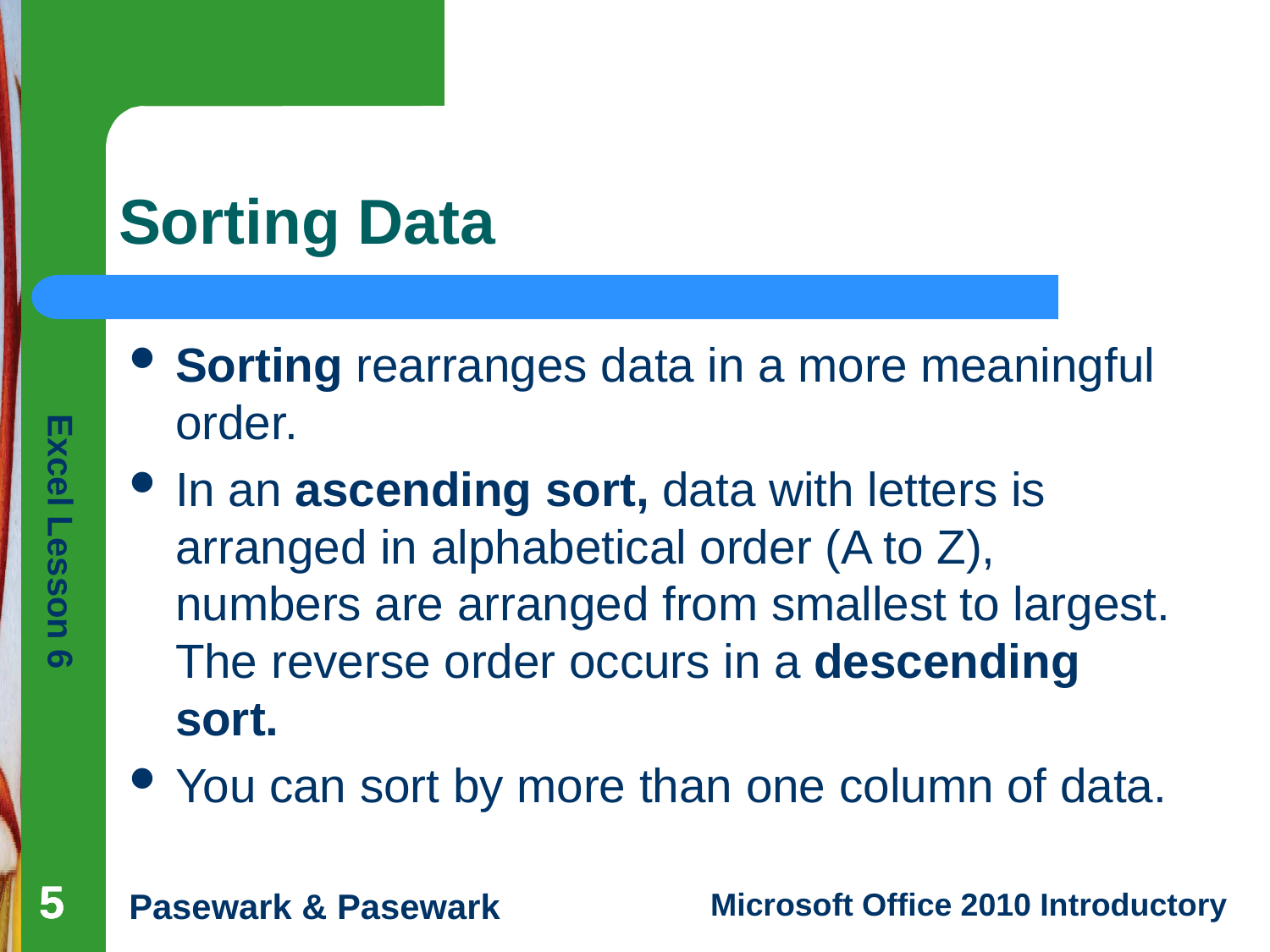

# Sorting Data
Sorting rearranges data in a more meaningful order.
In an ascending sort, data with letters is arranged in alphabetical order (A to Z), numbers are arranged from smallest to largest. The reverse order occurs in a descending sort.
You can sort by more than one column of data.
5
5
5